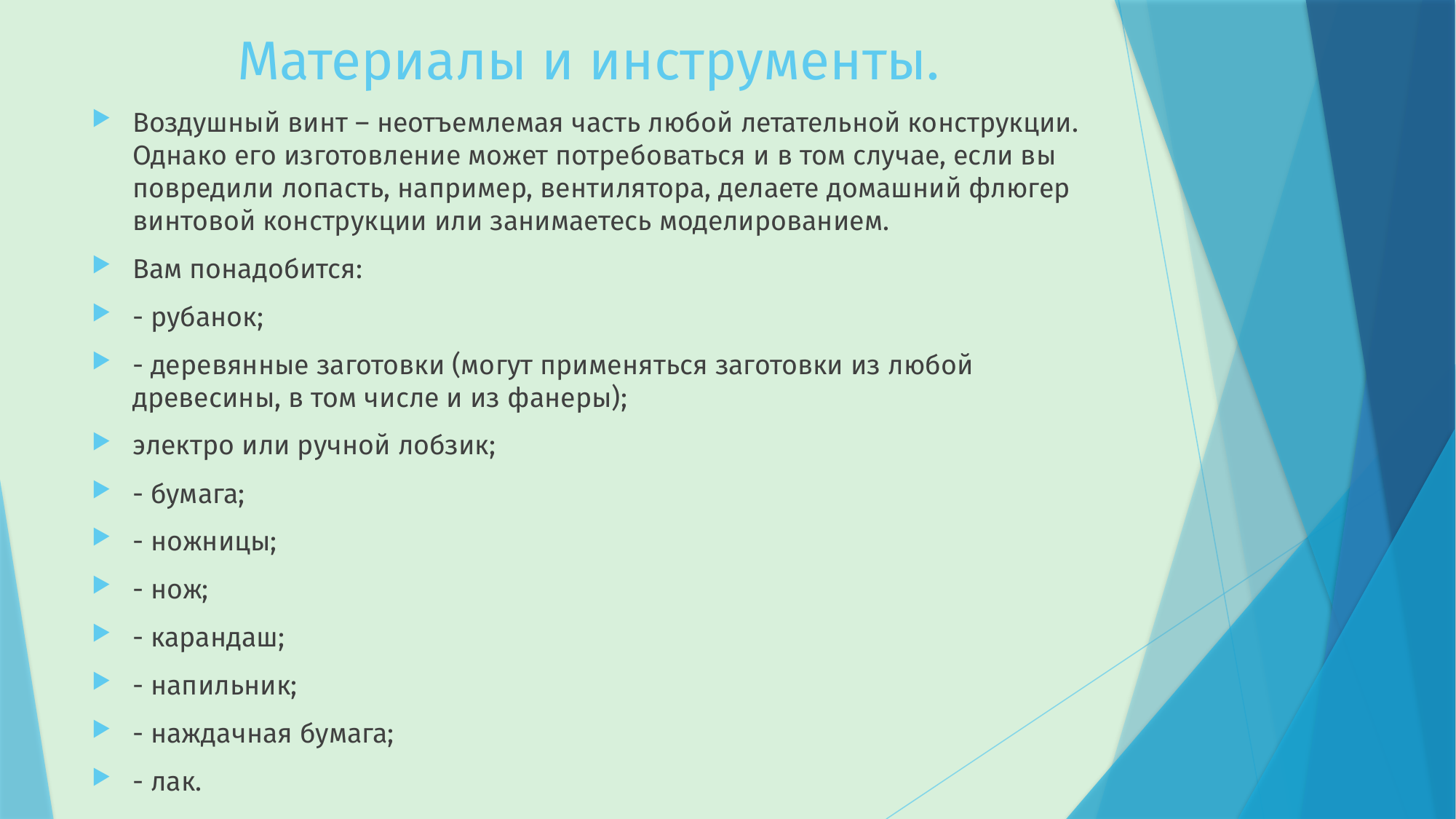

# Материалы и инструменты.
Воздушный винт – неотъемлемая часть любой летательной конструкции. Однако его изготовление может потребоваться и в том случае, если вы повредили лопасть, например, вентилятора, делаете домашний флюгер винтовой конструкции или занимаетесь моделированием.
Вам понадобится:
- рубанок;
- деревянные заготовки (могут применяться заготовки из любой древесины, в том числе и из фанеры);
электро или ручной лобзик;
- бумага;
- ножницы;
- нож;
- карандаш;
- напильник;
- наждачная бумага;
- лак.